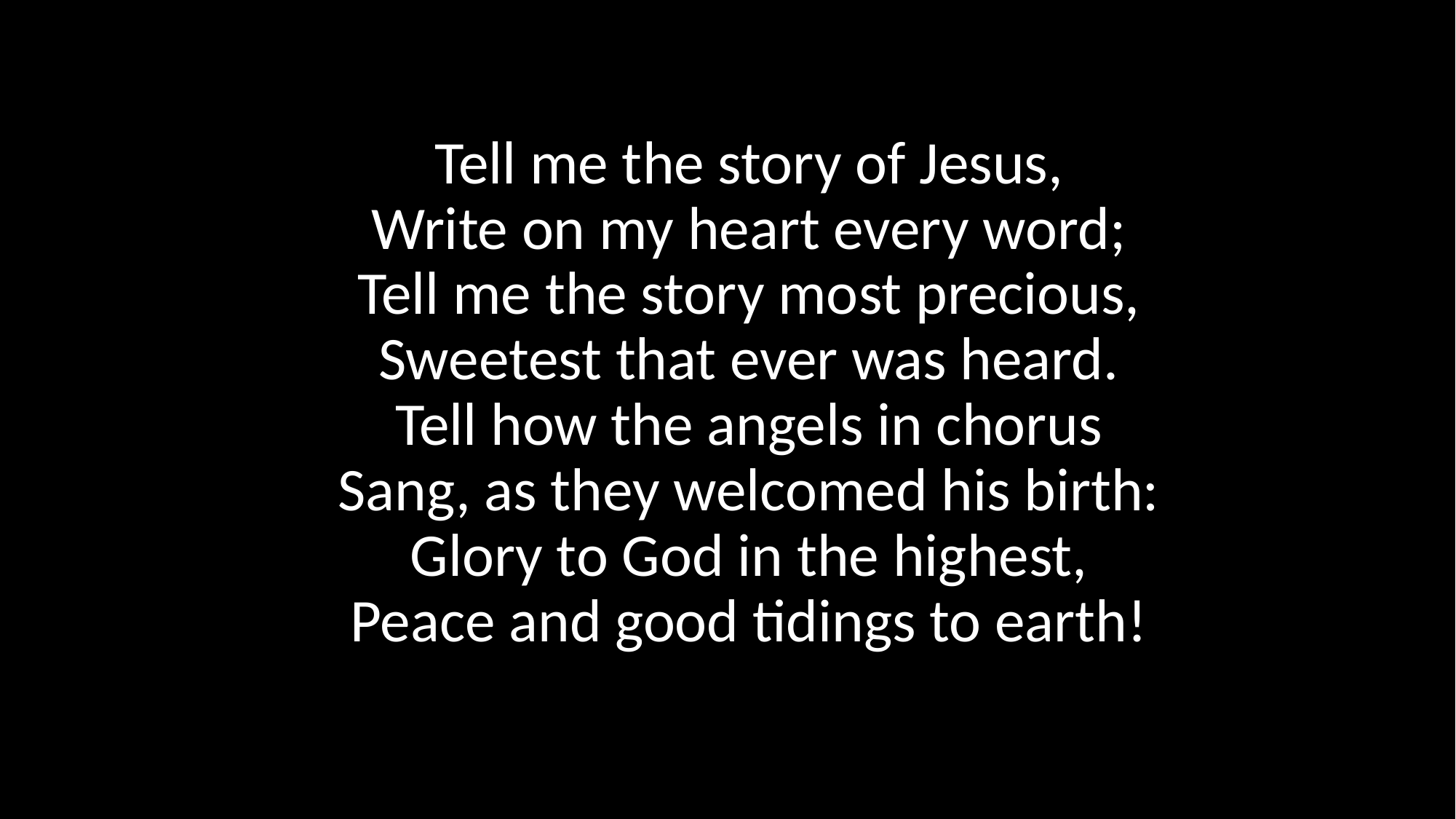

# Tell me the story of Jesus, Write on my heart every word; Tell me the story most precious, Sweetest that ever was heard. Tell how the angels in chorus Sang, as they welcomed his birth: Glory to God in the highest, Peace and good tidings to earth!